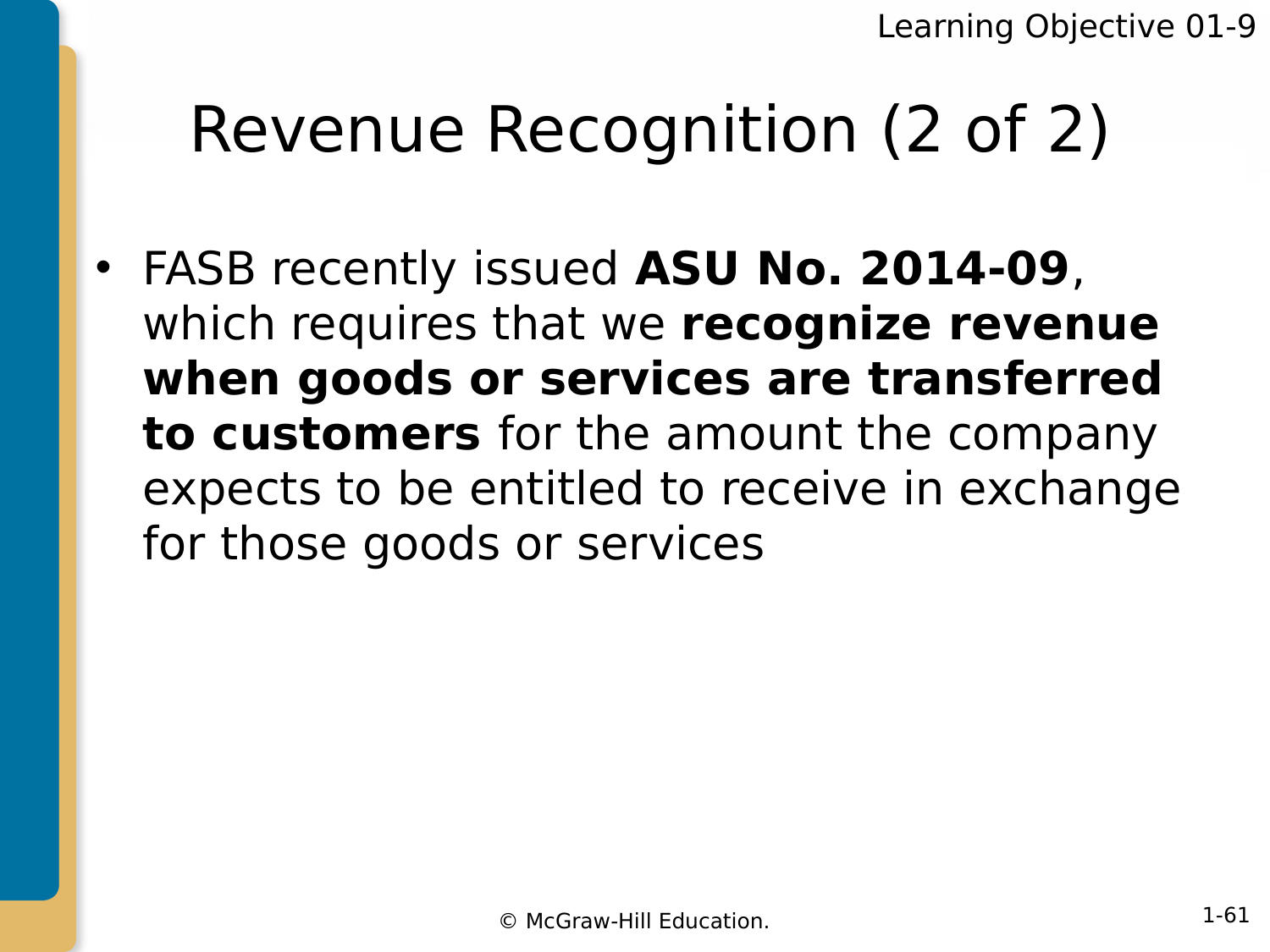

Learning Objective 01-9
# Revenue Recognition (2 of 2)
FASB recently issued ASU No. 2014-09, which requires that we recognize revenue when goods or services are transferred to customers for the amount the company expects to be entitled to receive in exchange for those goods or services